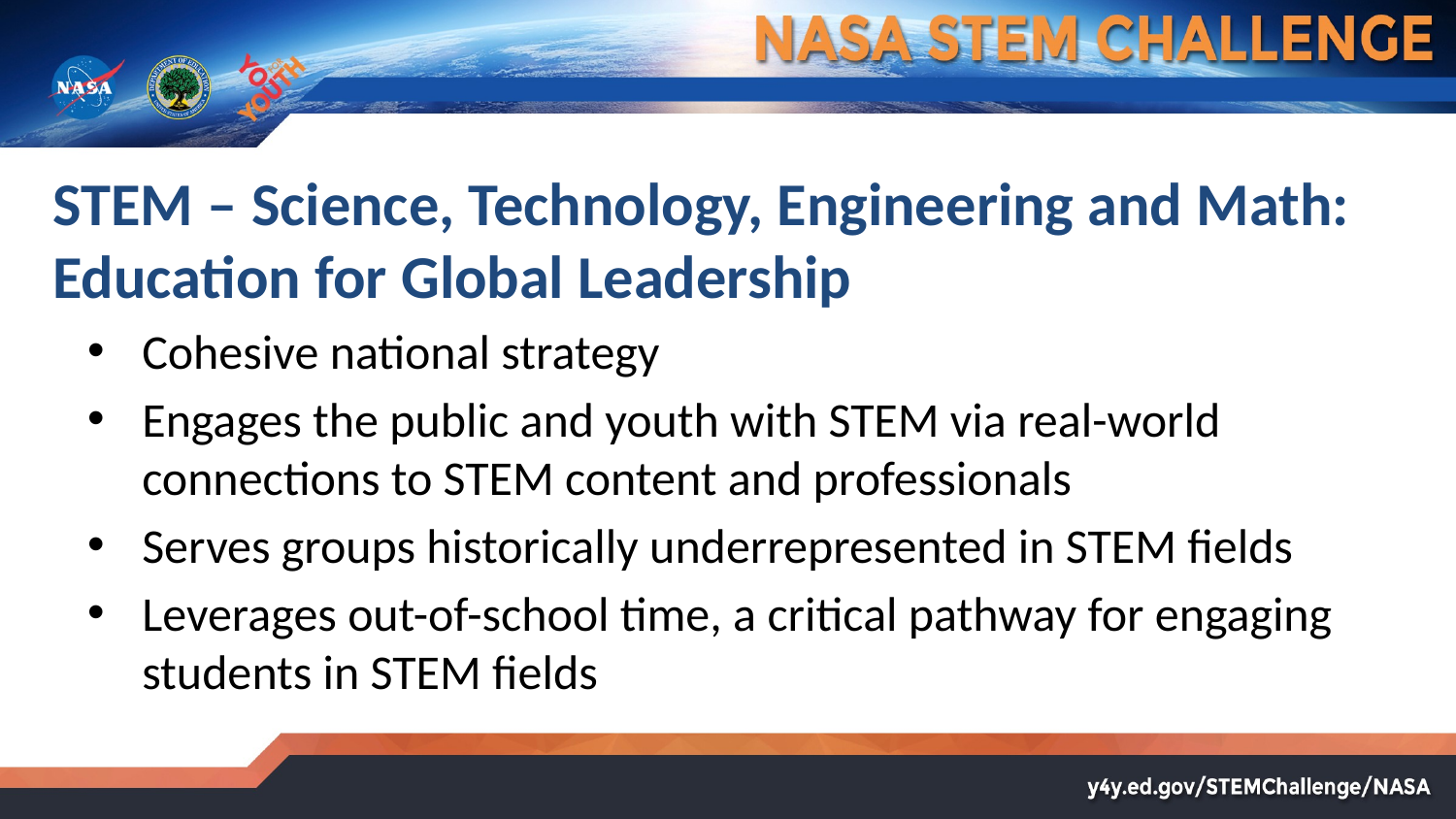

# STEM – Science, Technology, Engineering and Math: Education for Global Leadership
Cohesive national strategy
Engages the public and youth with STEM via real-world connections to STEM content and professionals
Serves groups historically underrepresented in STEM fields
Leverages out-of-school time, a critical pathway for engaging students in STEM fields